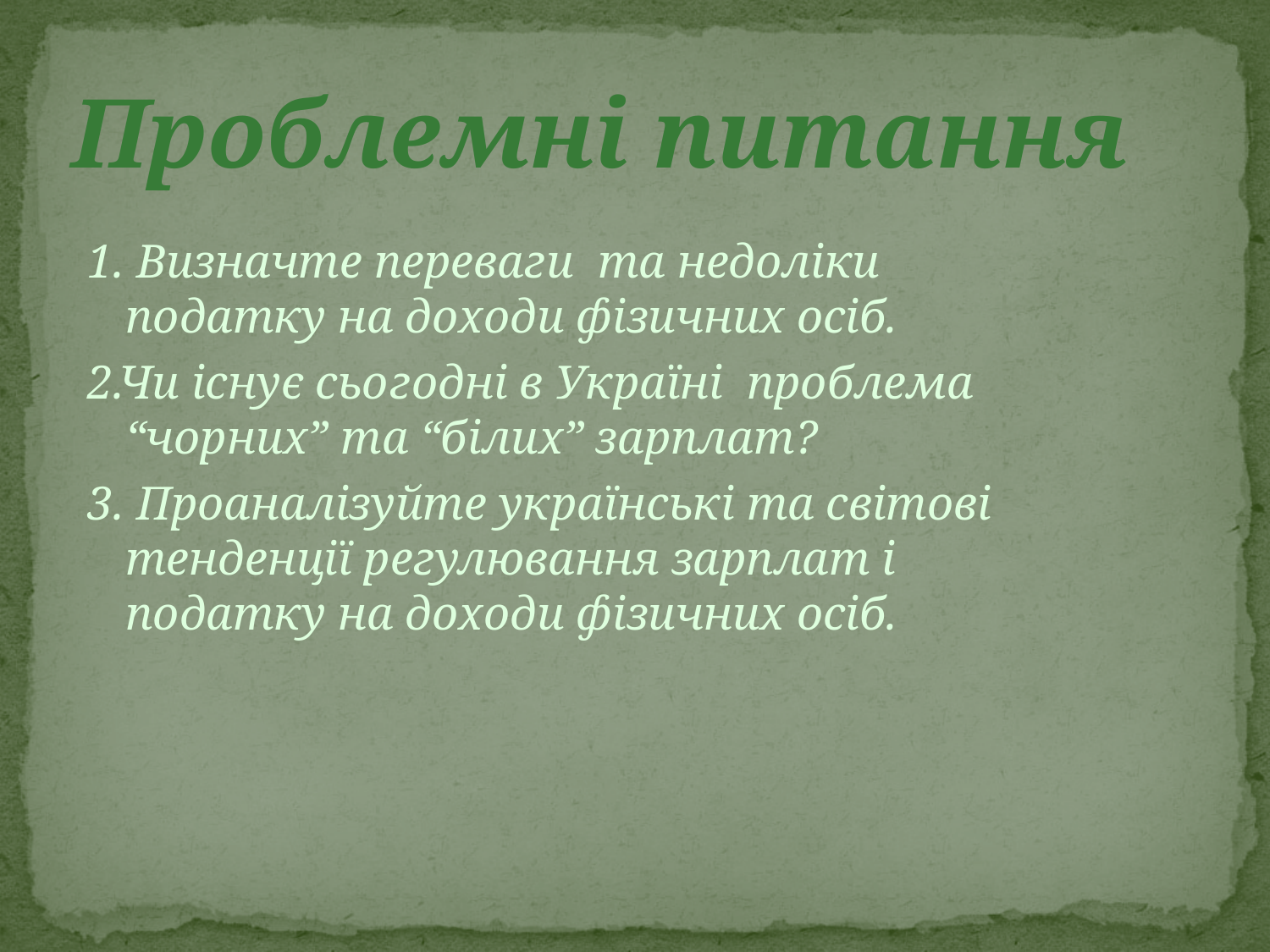

Проблемні питання
1. Визначте переваги  та недоліки податку на доходи фізичних осіб.
2.Чи існує сьогодні в Україні  проблема “чорних” та “білих” зарплат?
3. Проаналізуйте українські та світові тенденції регулювання зарплат і податку на доходи фізичних осіб.